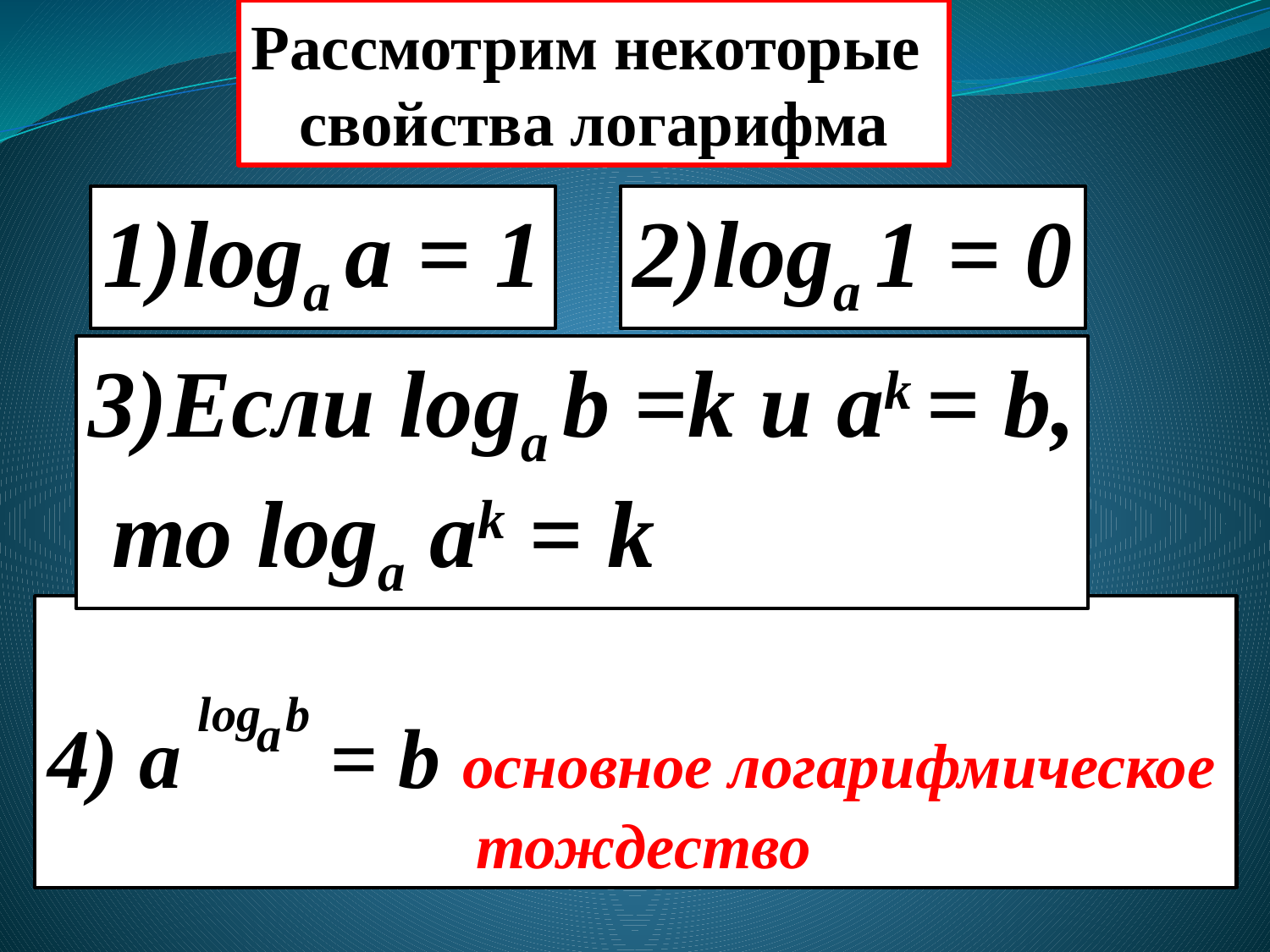

Рассмотрим некоторые
свойства логарифма
1)loga a = 1
2)loga 1 = 0
3)Если loga b =k и ak = b,
 то loga ak = k

4) a       = b основное логарифмическое
                           тождество
log  b
a